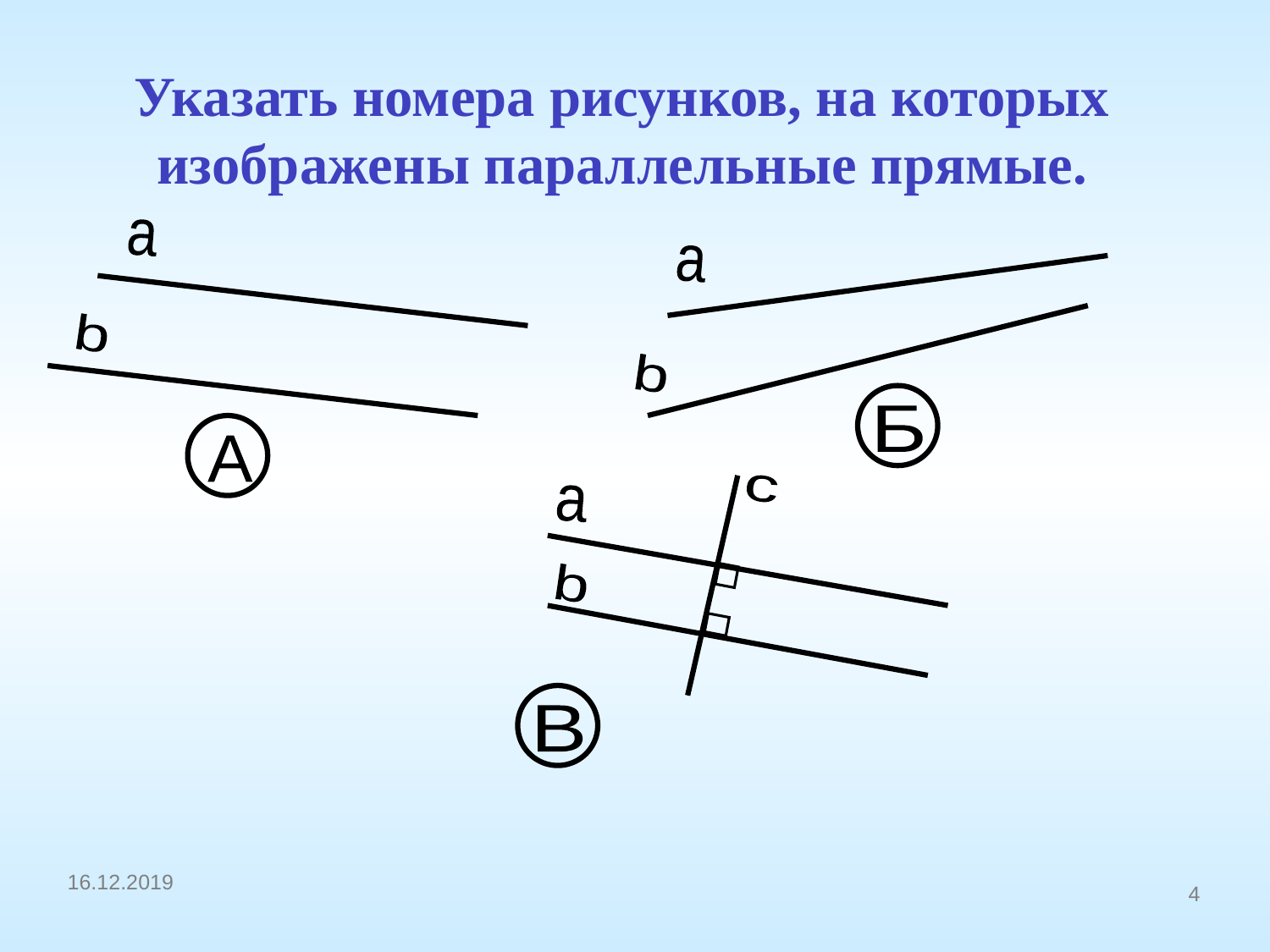

# Указать номера рисунков, на которых изображены параллельные прямые.
a
a

b
b

Б

А

c
a

b

В
16.12.2019
4